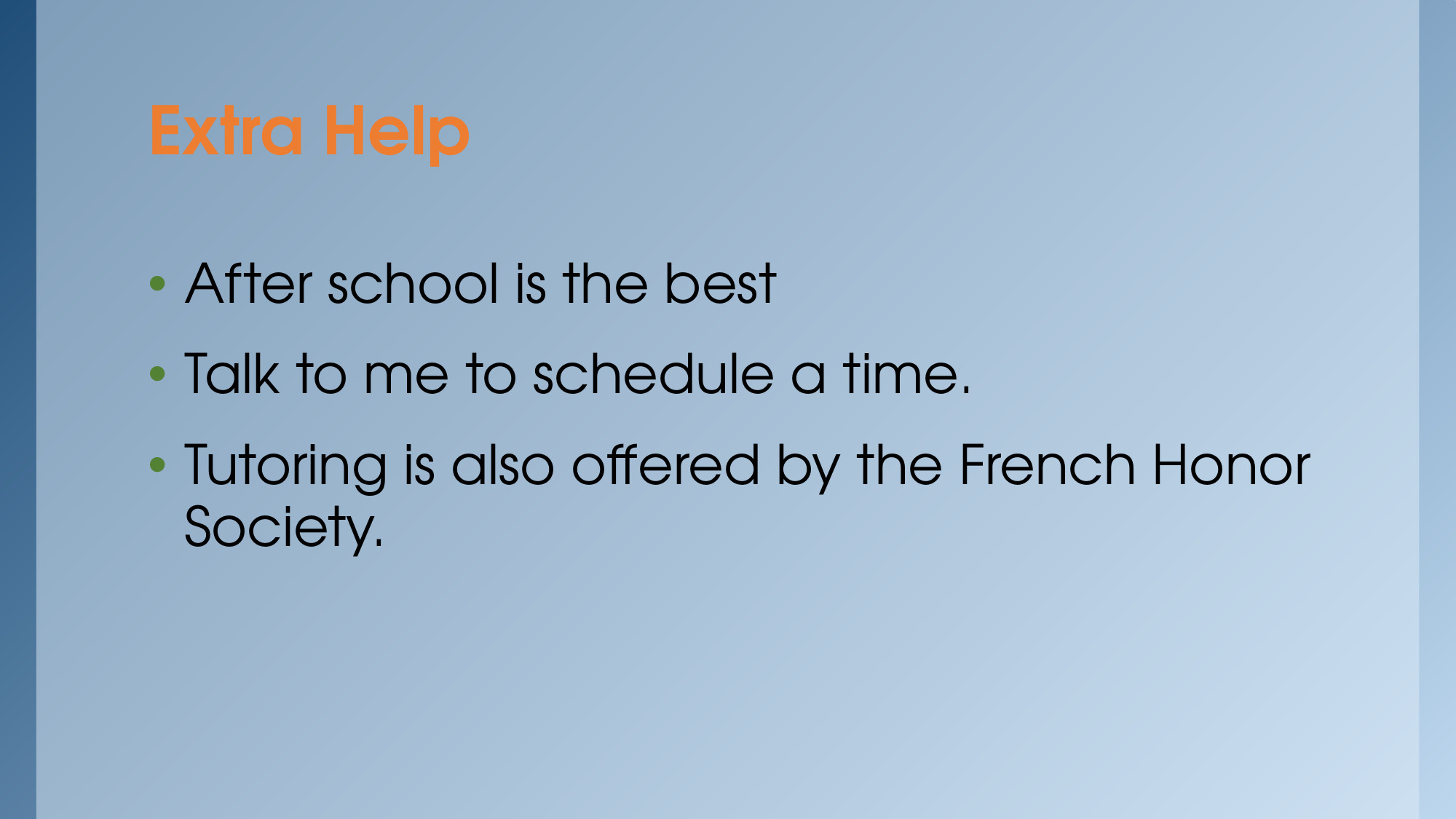

# Extra Help
After school is the best
Talk to me to schedule a time.
Tutoring is also offered by the French Honor Society.